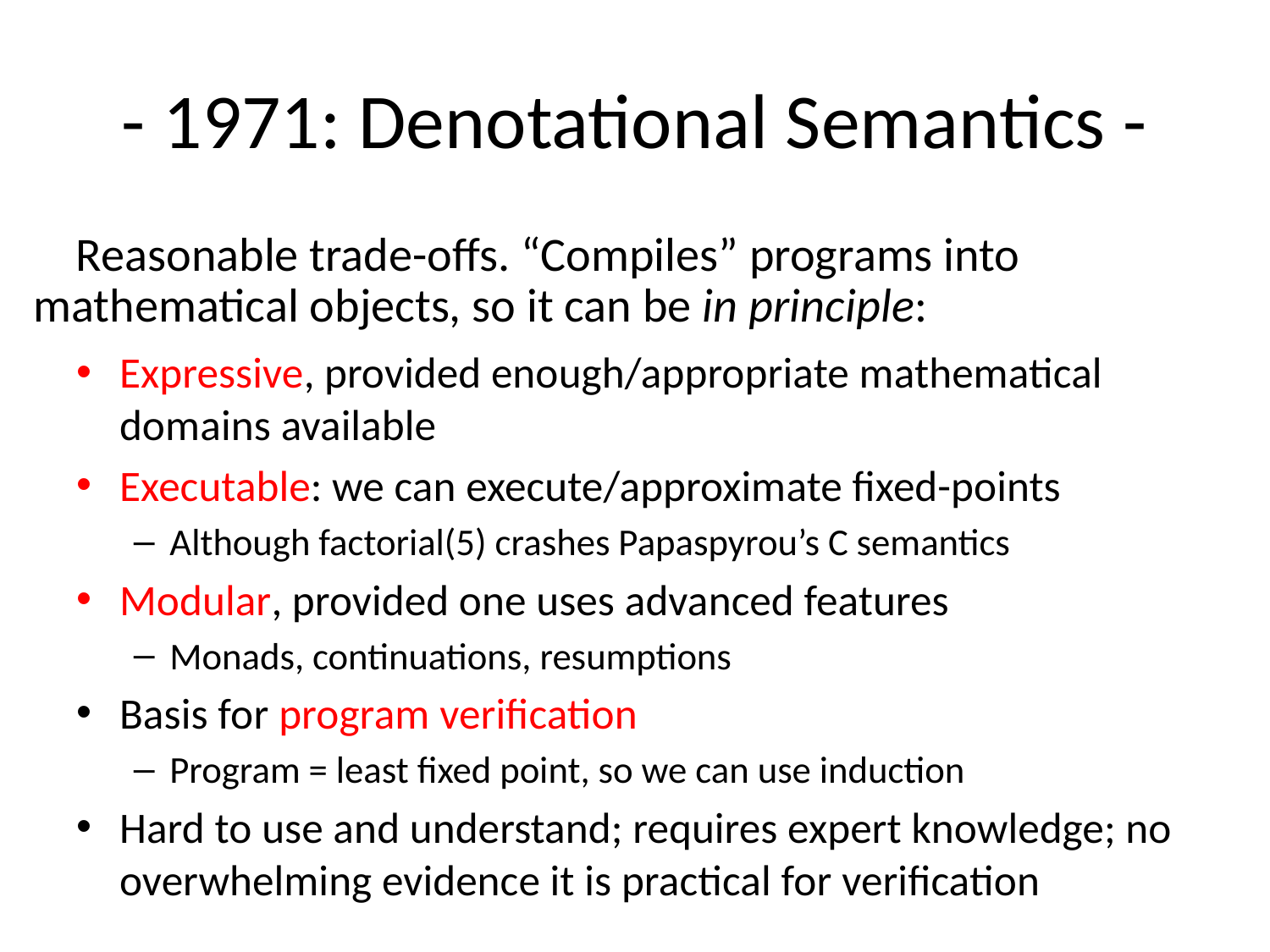

# - 1971: Denotational Semantics -
Reasonable trade-offs. “Compiles” programs into
mathematical objects, so it can be in principle:
Expressive, provided enough/appropriate mathematical domains available
Executable: we can execute/approximate fixed-points
Although factorial(5) crashes Papaspyrou’s C semantics
Modular, provided one uses advanced features
Monads, continuations, resumptions
Basis for program verification
Program = least fixed point, so we can use induction
Hard to use and understand; requires expert knowledge; no overwhelming evidence it is practical for verification